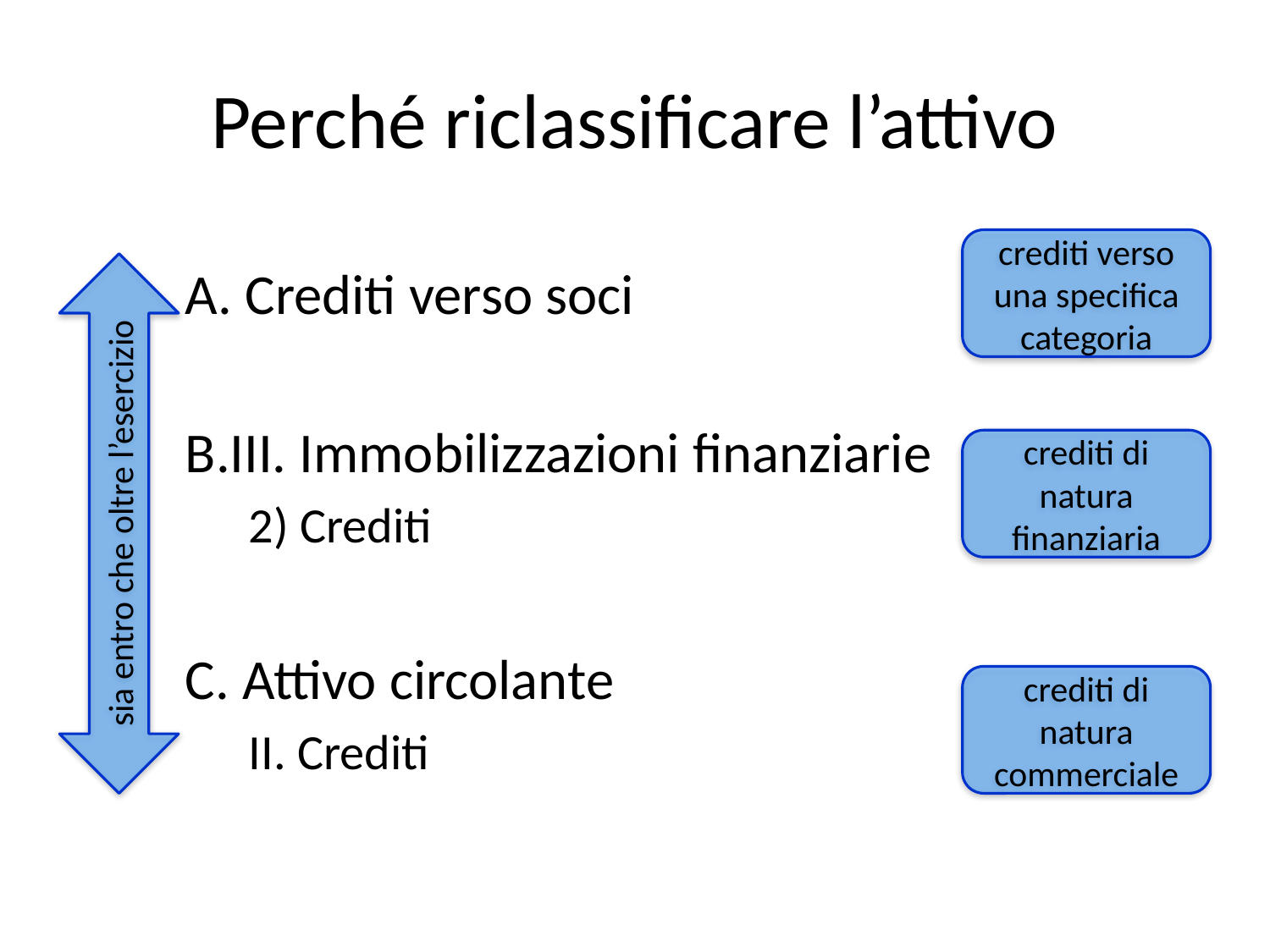

# Perché riclassificare l’attivo
crediti verso una specifica categoria
A. Crediti verso soci

B.III. Immobilizzazioni finanziarie
2) Crediti

C. Attivo circolante
II. Crediti
sia entro che oltre l’esercizio
crediti di natura finanziaria
crediti di natura commerciale